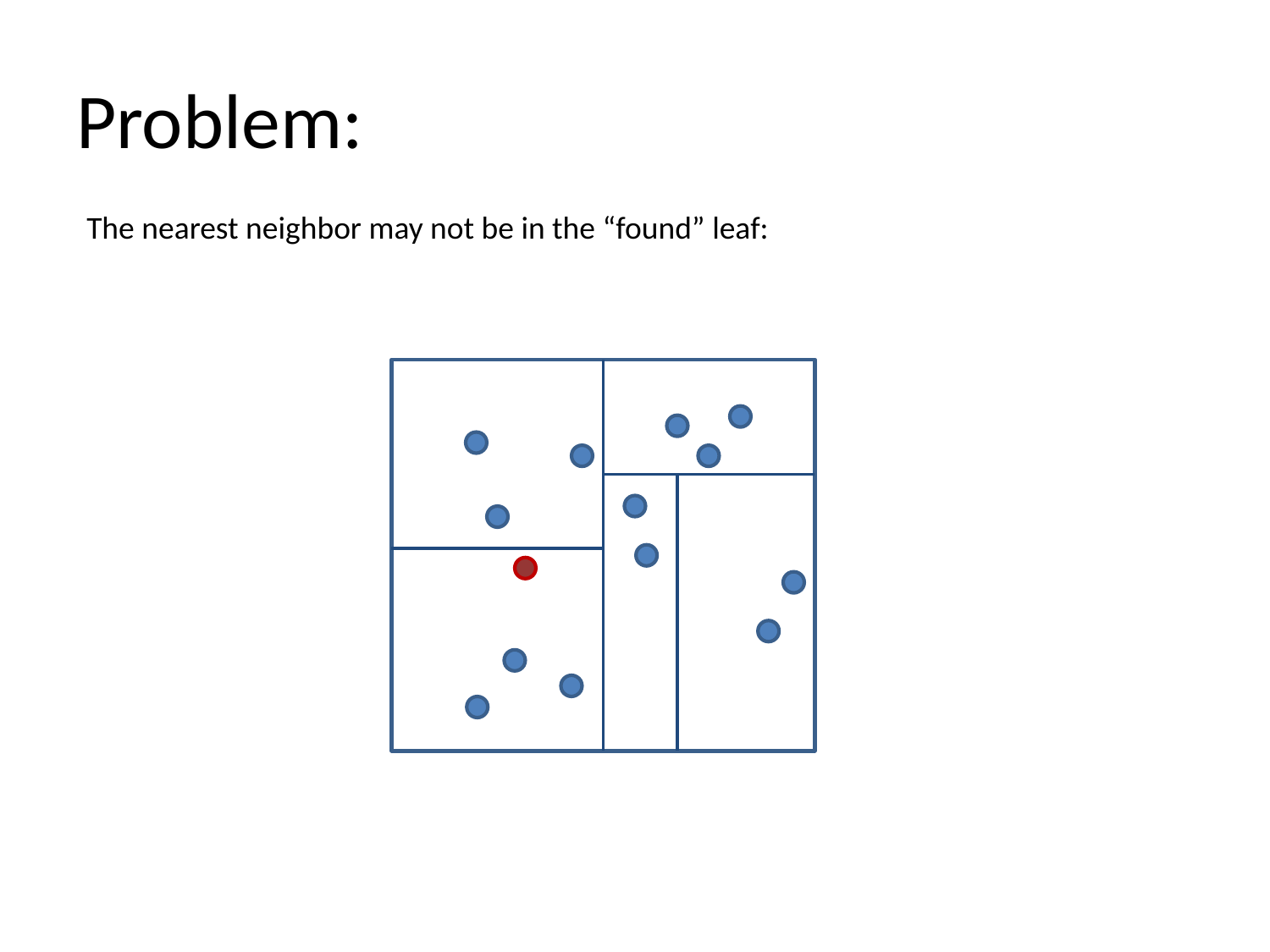

# Problem:
The nearest neighbor may not be in the “found” leaf: